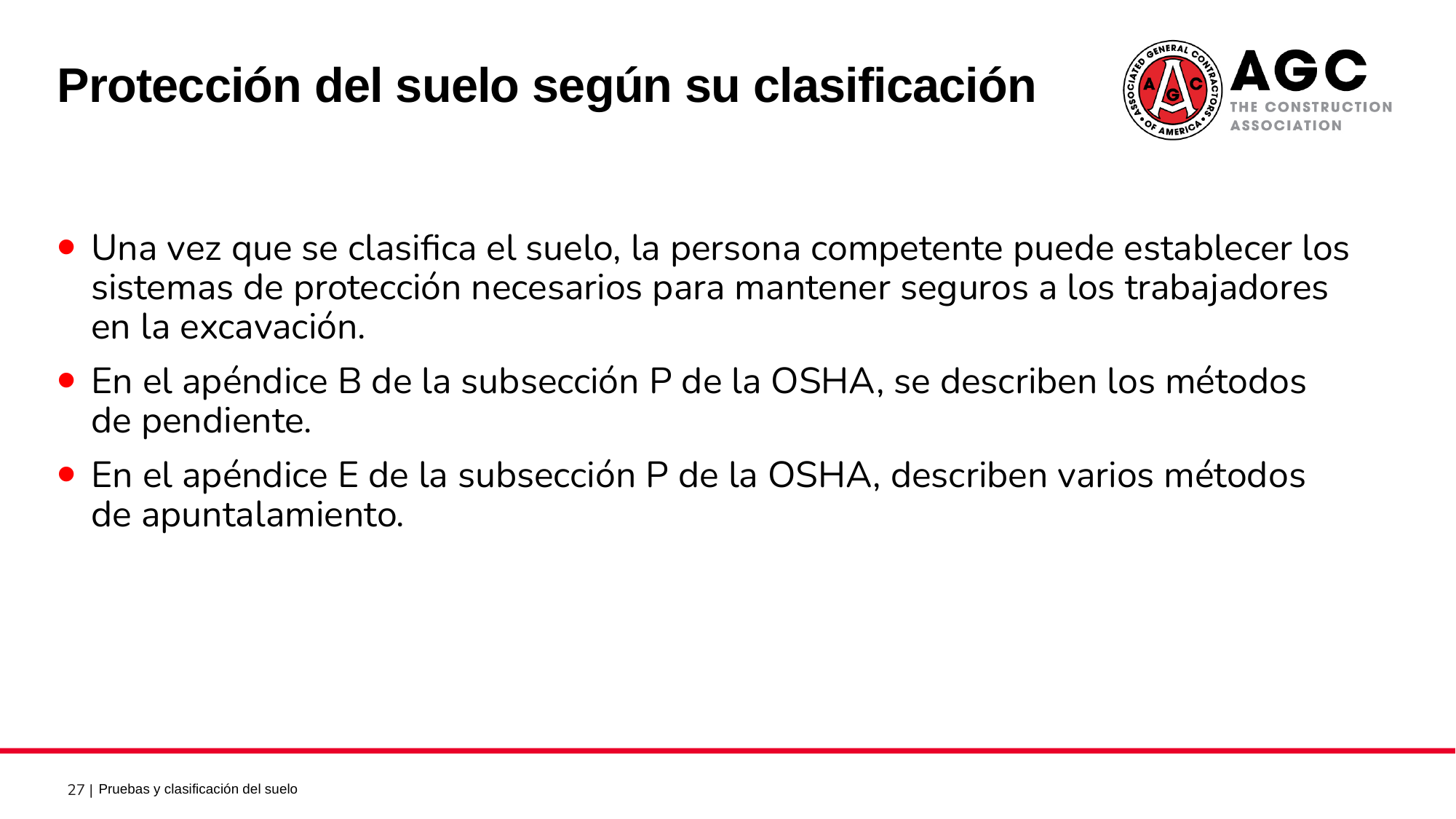

Protección del suelo según su clasificación
Una vez que se clasifica el suelo, la persona competente puede establecer los sistemas de protección necesarios para mantener seguros a los trabajadores en la excavación.
En el apéndice B de la subsección P de la OSHA, se describen los métodos
de pendiente.
En el apéndice E de la subsección P de la OSHA, describen varios métodos
de apuntalamiento.
Pruebas y clasificación del suelo